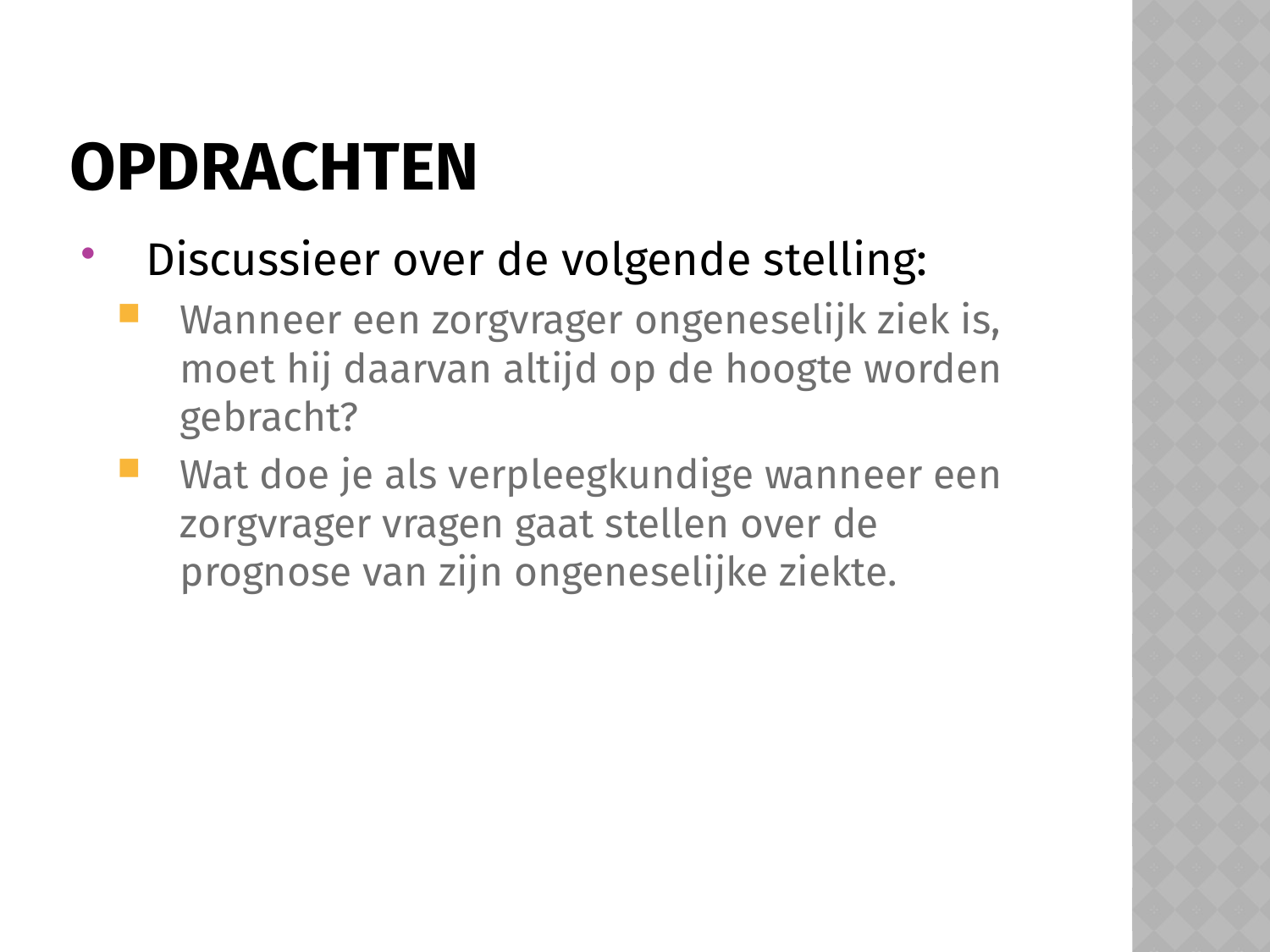

# opdrachten
Discussieer over de volgende stelling:
Wanneer een zorgvrager ongeneselijk ziek is, moet hij daarvan altijd op de hoogte worden gebracht?
Wat doe je als verpleegkundige wanneer een zorgvrager vragen gaat stellen over de prognose van zijn ongeneselijke ziekte.